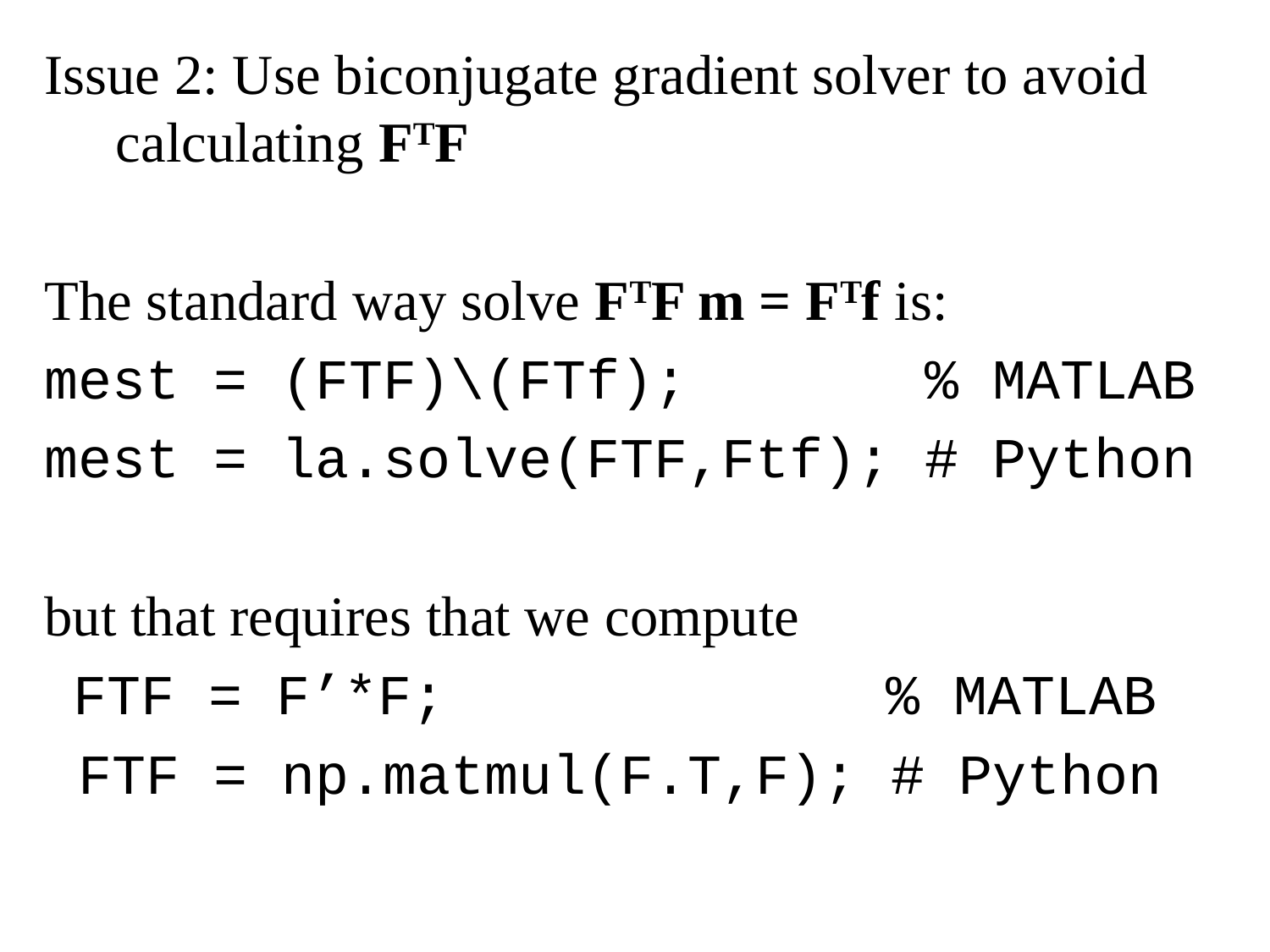

Issue 2: Use biconjugate gradient solver to avoid calculating FTF

The standard way solve FTF m = FTf is:
mest = (FTF)\(FTf);       % MATLAB
mest = la.solve(FTF,Ftf); # Python

but that requires that we compute
  FTF = F’*F;             % MATLAB
 FTF = np.matmul(F.T,F); # Python